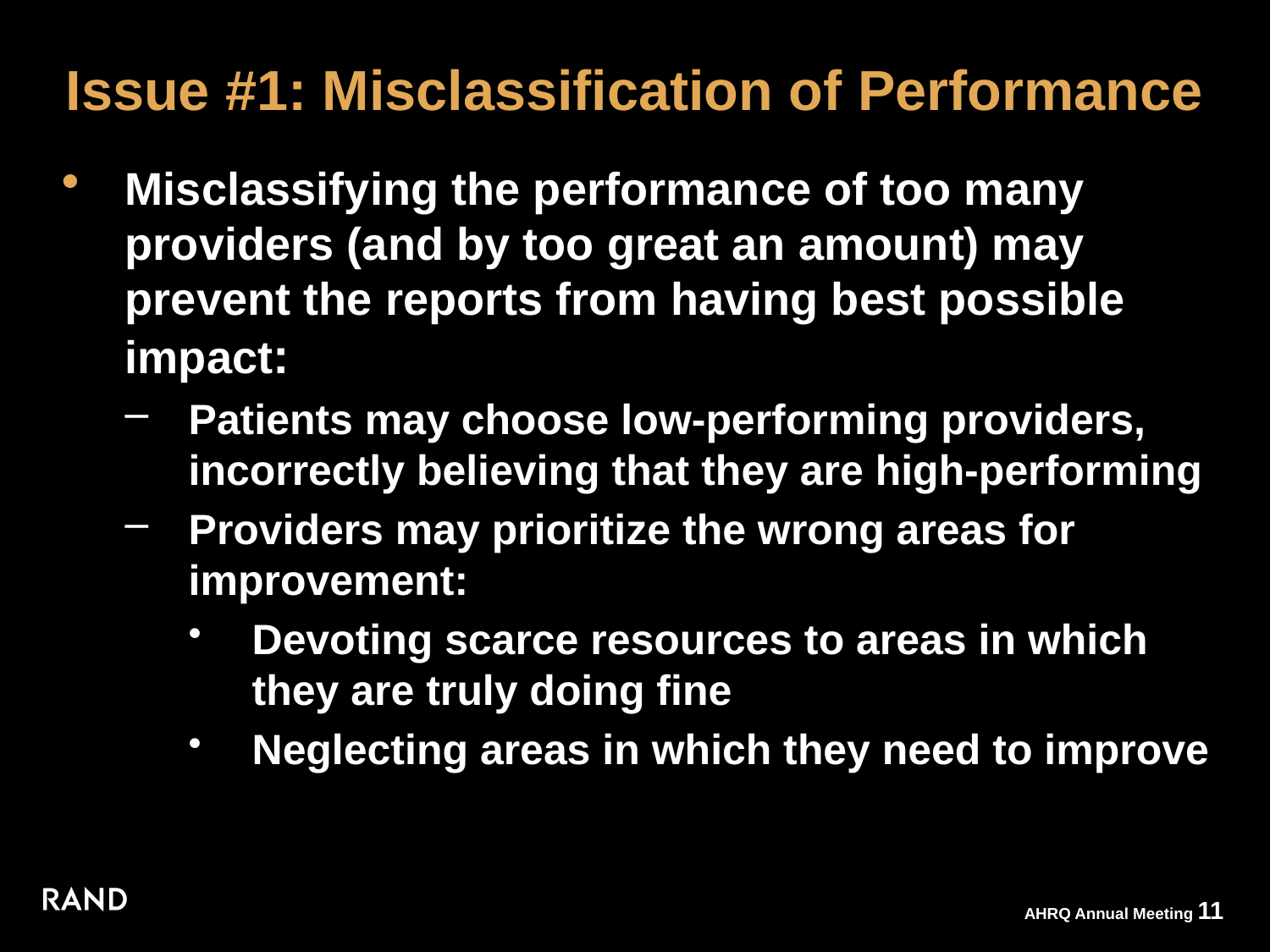

# Issue #1: Misclassification of Performance
Misclassifying the performance of too many providers (and by too great an amount) may prevent the reports from having best possible impact:
Patients may choose low-performing providers, incorrectly believing that they are high-performing
Providers may prioritize the wrong areas for improvement:
Devoting scarce resources to areas in which they are truly doing fine
Neglecting areas in which they need to improve